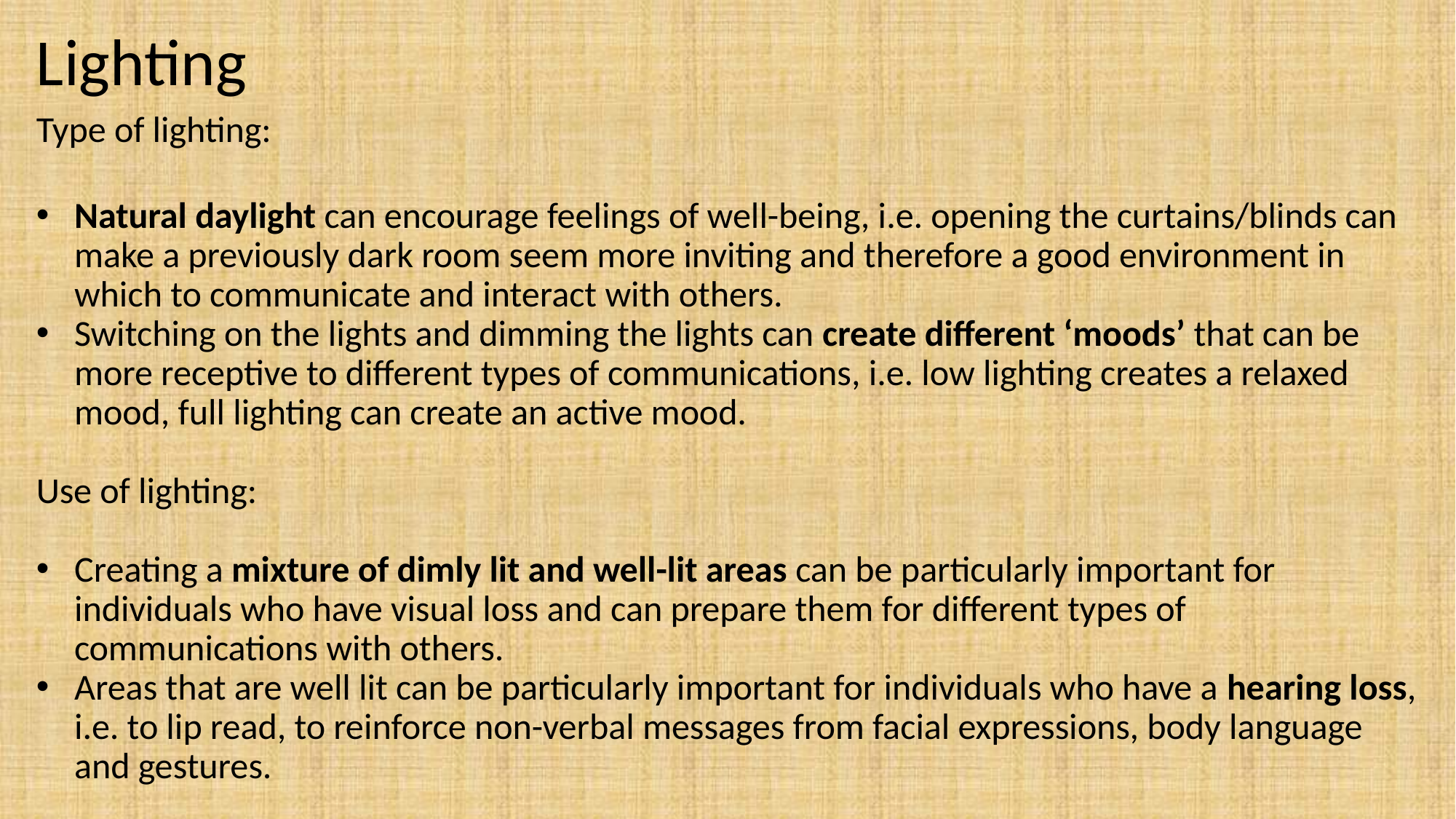

# Lighting
Type of lighting:

Natural daylight can encourage feelings of well-being, i.e. opening the curtains/blinds can make a previously dark room seem more inviting and therefore a good environment in which to communicate and interact with others.
Switching on the lights and dimming the lights can create different ‘moods’ that can be more receptive to different types of communications, i.e. low lighting creates a relaxed mood, full lighting can create an active mood.

Use of lighting:

Creating a mixture of dimly lit and well-lit areas can be particularly important for individuals who have visual loss and can prepare them for different types of communications with others.
Areas that are well lit can be particularly important for individuals who have a hearing loss, i.e. to lip read, to reinforce non-verbal messages from facial expressions, body language and gestures.